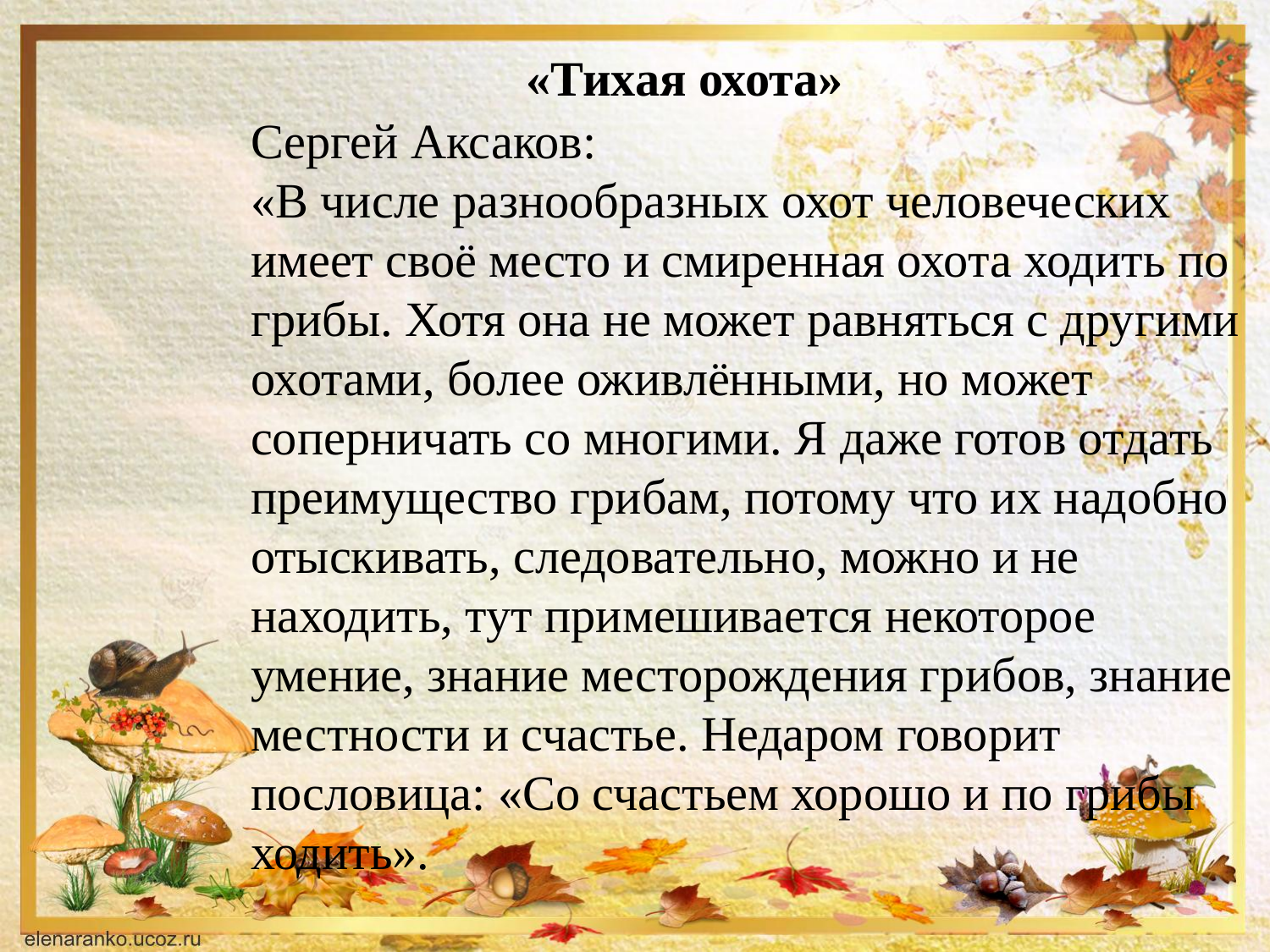

«Тихая охота»
Сергей Аксаков:
«В числе разнообразных охот человеческих имеет своё место и смиренная охота ходить по грибы. Хотя она не может равняться с другими охотами, более оживлёнными, но может соперничать со многими. Я даже готов отдать преимущество грибам, потому что их надобно отыскивать, следовательно, можно и не находить, тут примешивается некоторое умение, знание месторождения грибов, знание местности и счастье. Недаром говорит пословица: «Со счастьем хорошо и по грибы ходить».